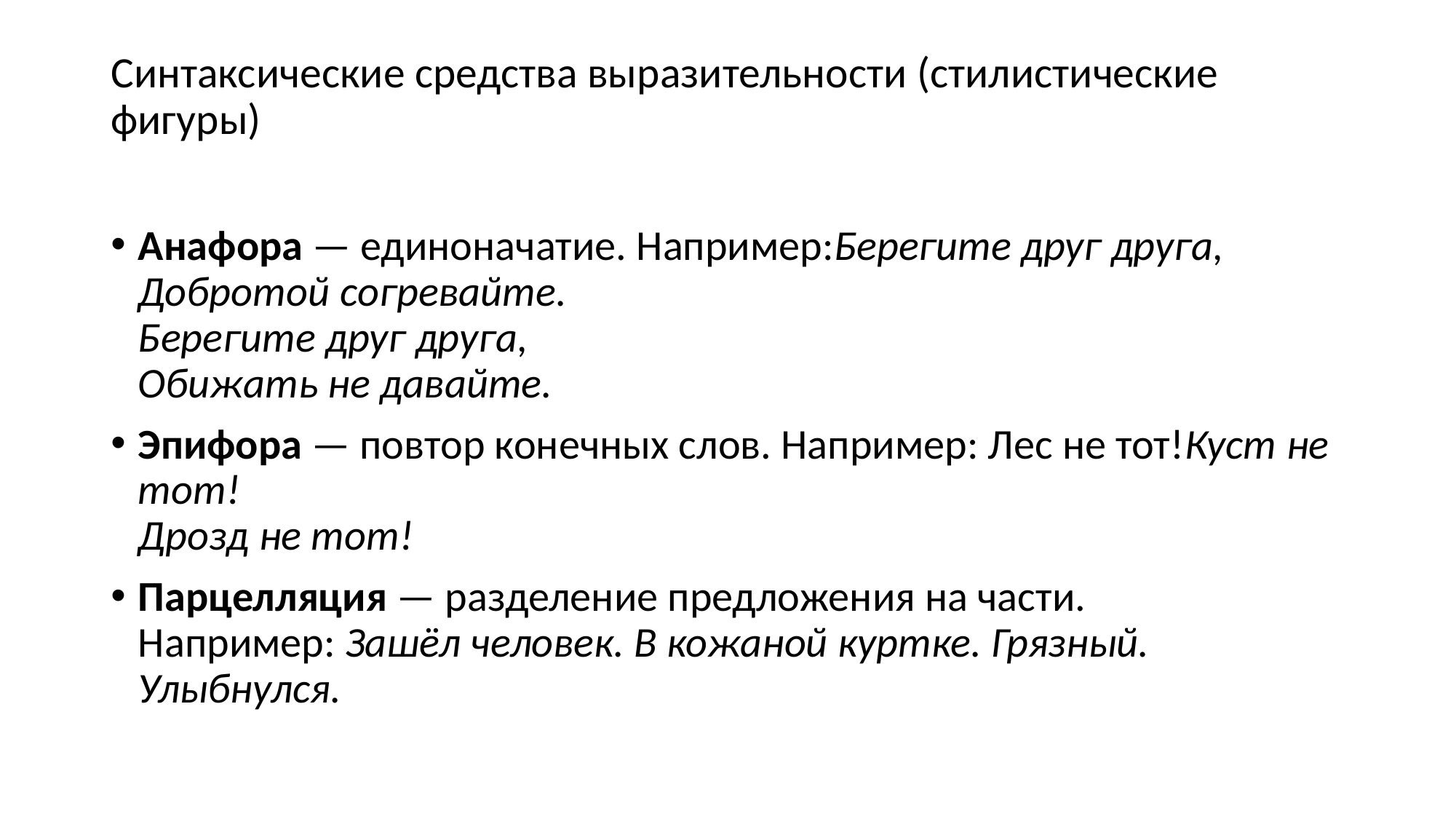

# Синтаксические средства выразительности (стилистические фигуры)
Анафора — единоначатие. Например:Берегите друг друга,
Добротой согревайте.
Берегите друг друга,
Обижать не давайте.
Эпифора — повтор конечных слов. Например: Лес не тот!Куст не тот!
Дрозд не тот!
Парцелляция — разделение предложения на части. Например: Зашёл человек. В кожаной куртке. Грязный. Улыбнулся.